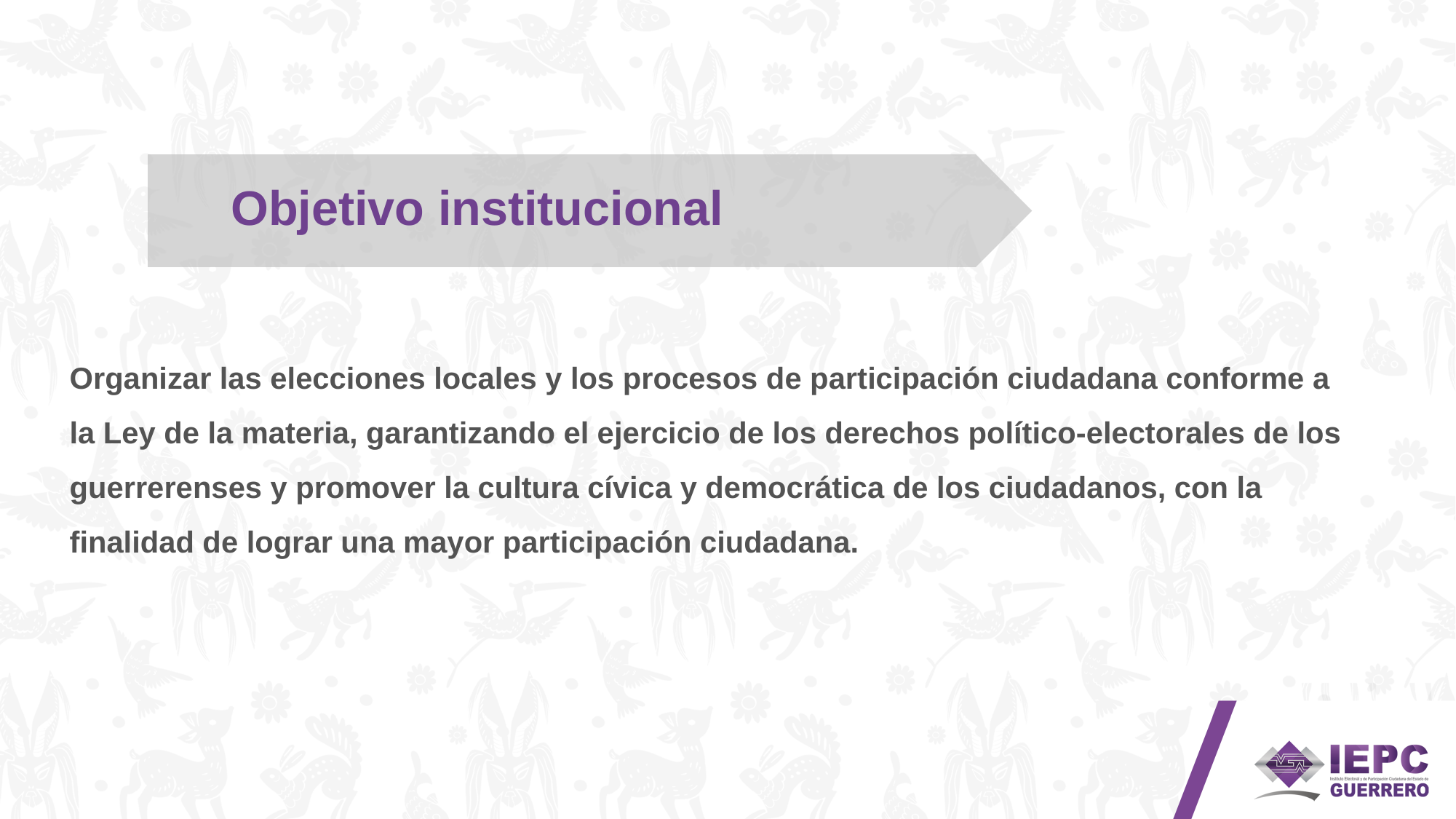

Objetivo institucional

Organizar las elecciones locales y los procesos de participación ciudadana conforme a la Ley de la materia, garantizando el ejercicio de los derechos político-electorales de los guerrerenses y promover la cultura cívica y democrática de los ciudadanos, con la
finalidad de lograr una mayor participación ciudadana.